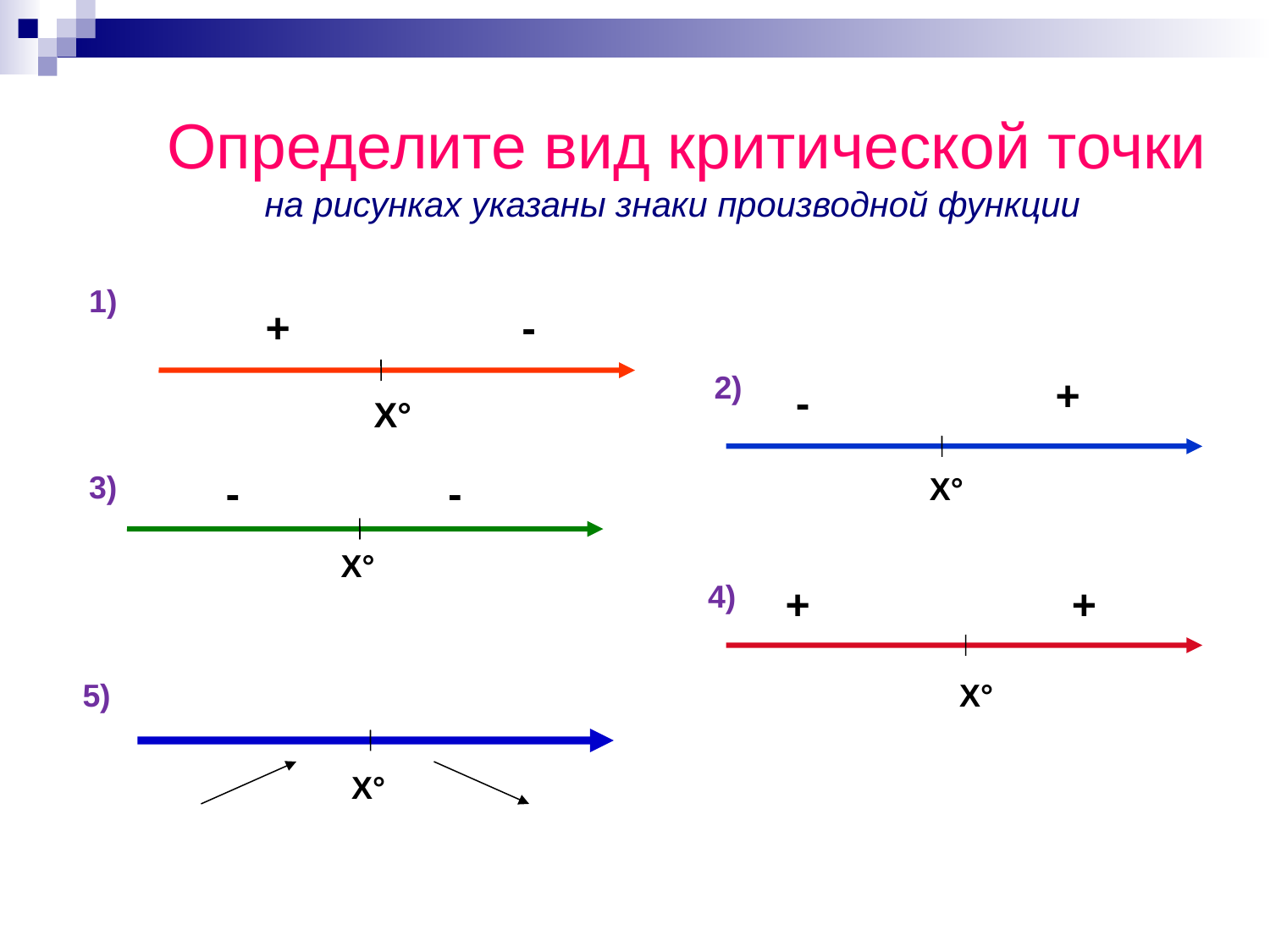

# Определите вид критической точки на рисунках указаны знаки производной функции

1)
+
-

2)
+

-
Х°

-
-
3)
Х°

Х°
4)
+
+

5)
Х°

Х°